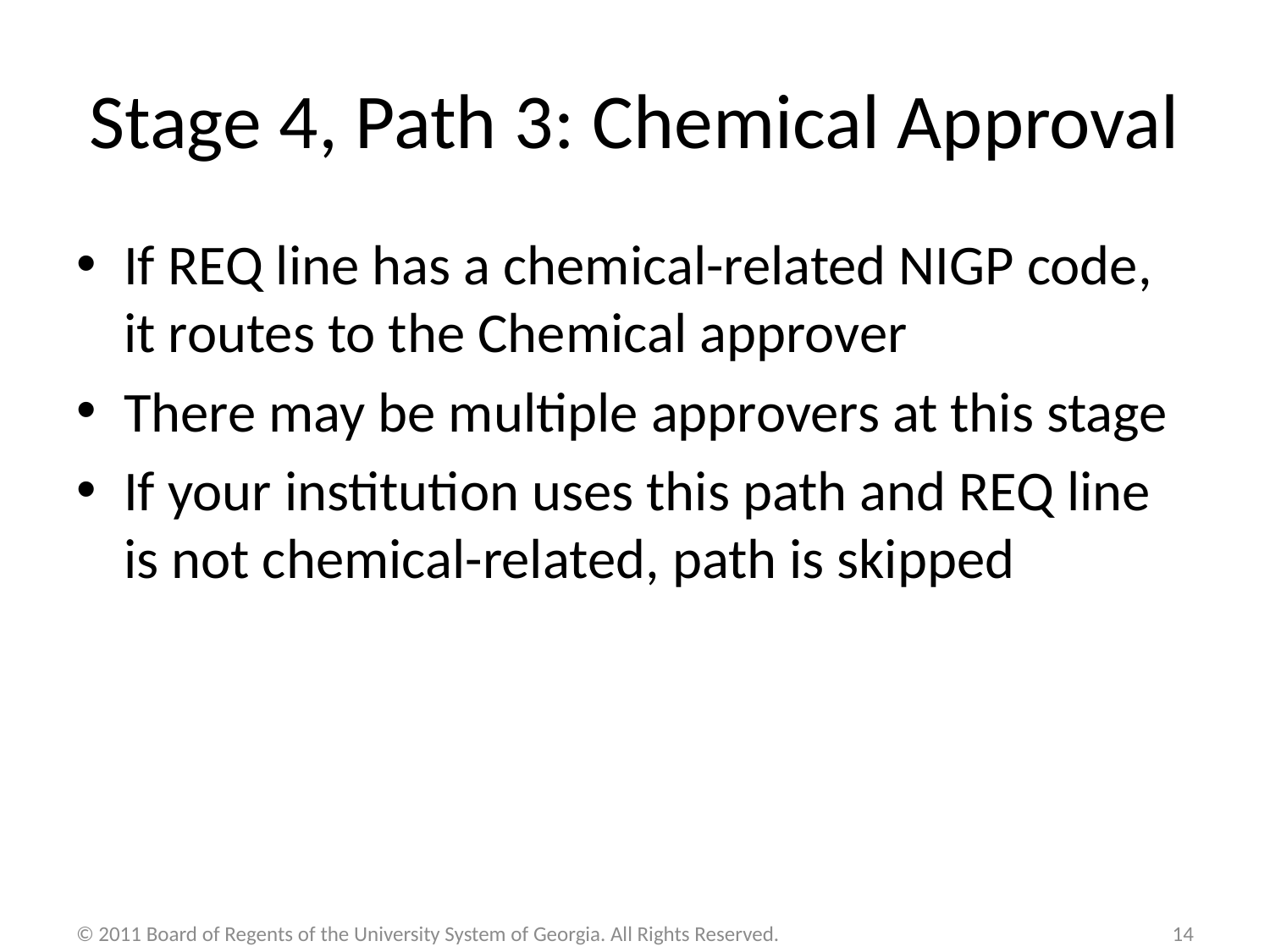

# Stage 4, Path 3: Chemical Approval
If REQ line has a chemical-related NIGP code, it routes to the Chemical approver
There may be multiple approvers at this stage
If your institution uses this path and REQ line is not chemical-related, path is skipped

© 2011 Board of Regents of the University System of Georgia. All Rights Reserved.
14